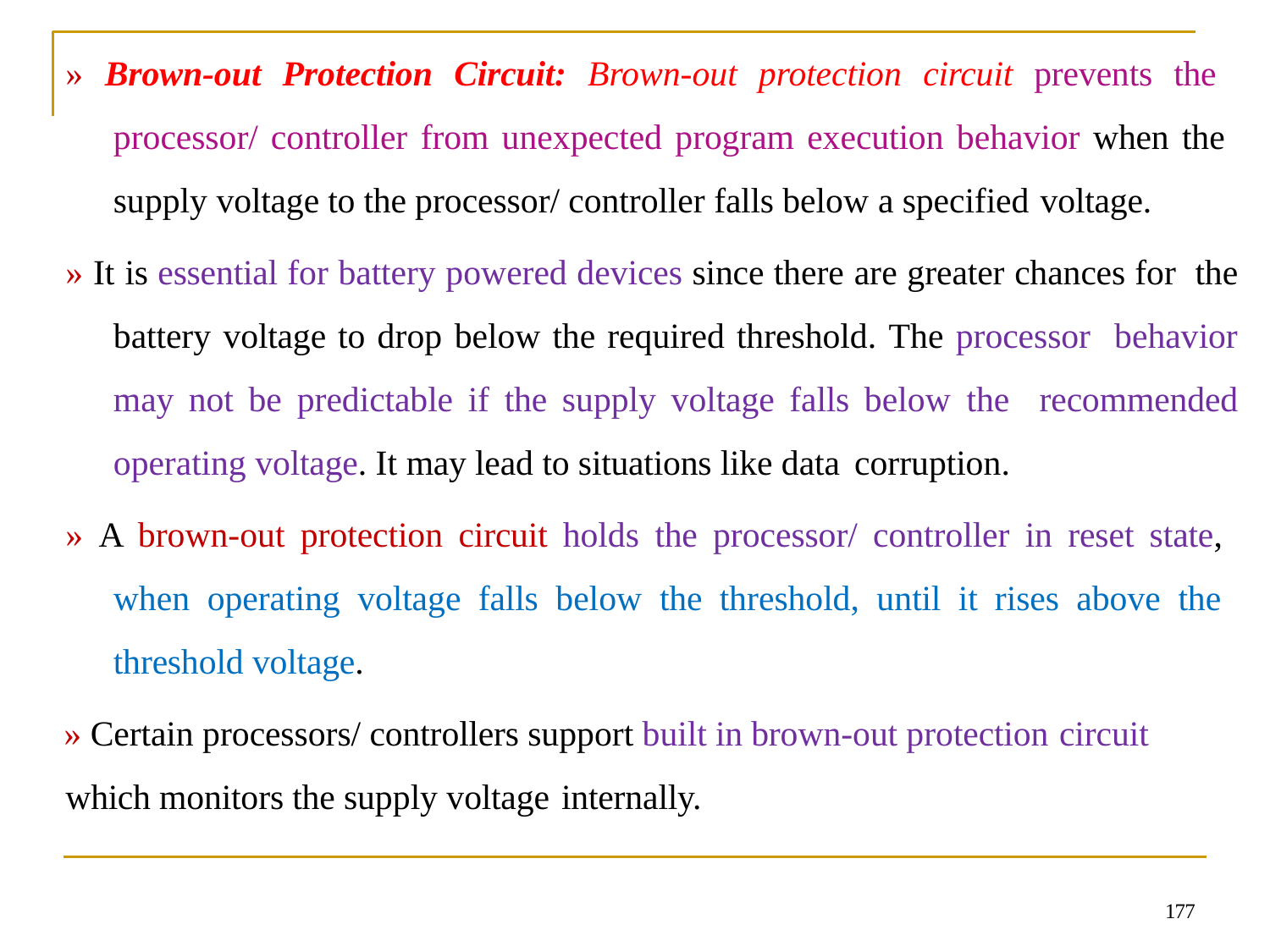

» Brown-out Protection Circuit: Brown-out protection circuit prevents the  processor/ controller from unexpected program execution behavior when the  supply voltage to the processor/ controller falls below a specified voltage.
» It is essential for battery powered devices since there are greater chances for  the battery voltage to drop below the required threshold. The processor  behavior may not be predictable if the supply voltage falls below the  recommended operating voltage. It may lead to situations like data corruption.
» A brown-out protection circuit holds the processor/ controller in reset state,  when operating voltage falls below the threshold, until it rises above the  threshold voltage.
» Certain processors/ controllers support built in brown-out protection circuit
which monitors the supply voltage internally.
177